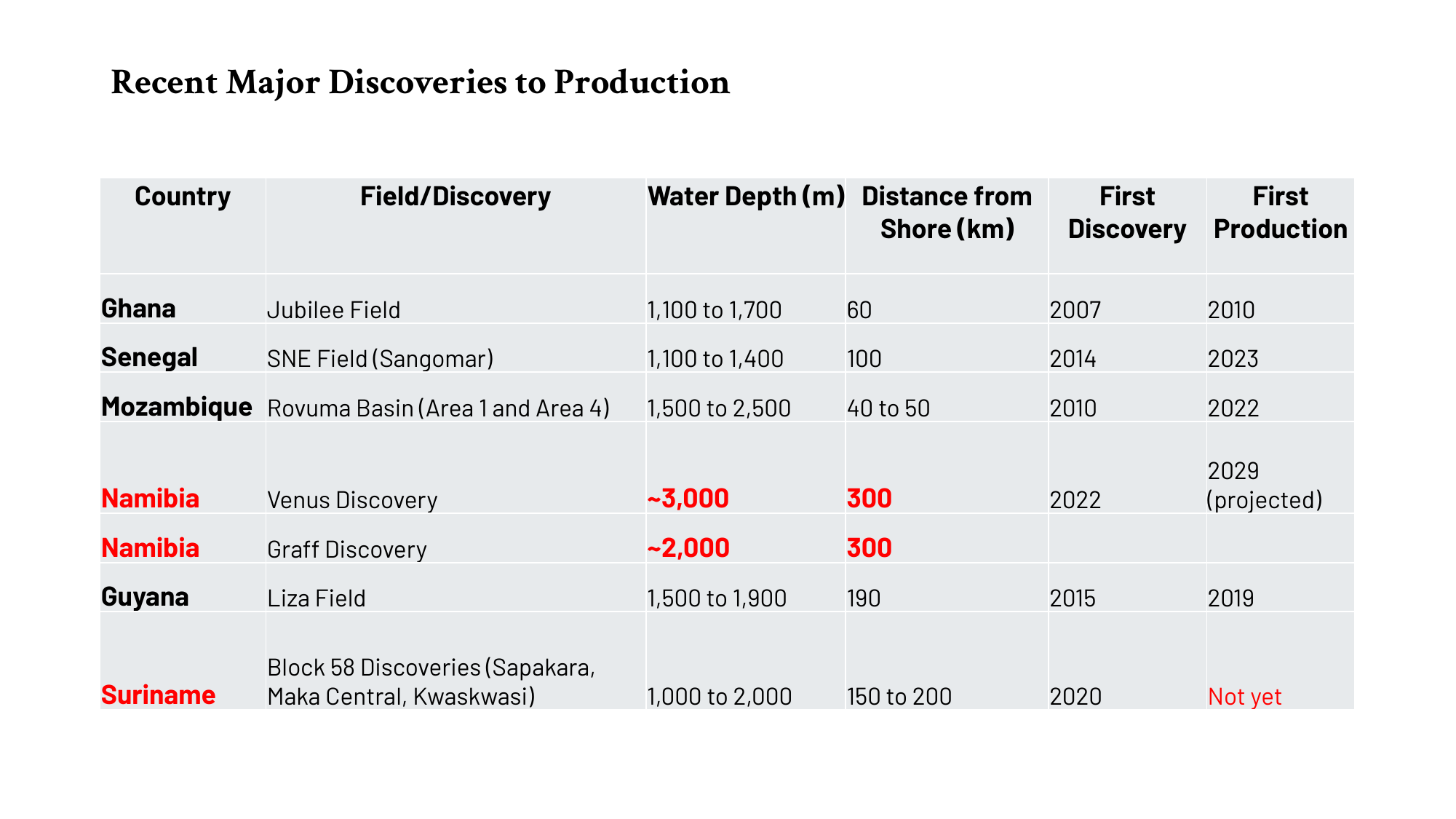

# Recent Major Discoveries to Production
| Country | Field/Discovery | Water Depth (m) | Distance from Shore (km) | First Discovery | First Production |
| --- | --- | --- | --- | --- | --- |
| Ghana | Jubilee Field | 1,100 to 1,700 | 60 | 2007 | 2010 |
| Senegal | SNE Field (Sangomar) | 1,100 to 1,400 | 100 | 2014 | 2023 |
| Mozambique | Rovuma Basin (Area 1 and Area 4) | 1,500 to 2,500 | 40 to 50 | 2010 | 2022 |
| Namibia | Venus Discovery | ~3,000 | 300 | 2022 | 2029 (projected) |
| Namibia | Graff Discovery | ~2,000 | 300 |  |  |
| Guyana | Liza Field | 1,500 to 1,900 | 190 | 2015 | 2019 |
| Suriname | Block 58 Discoveries (Sapakara, Maka Central, Kwaskwasi) | 1,000 to 2,000 | 150 to 200 | 2020 | Not yet |